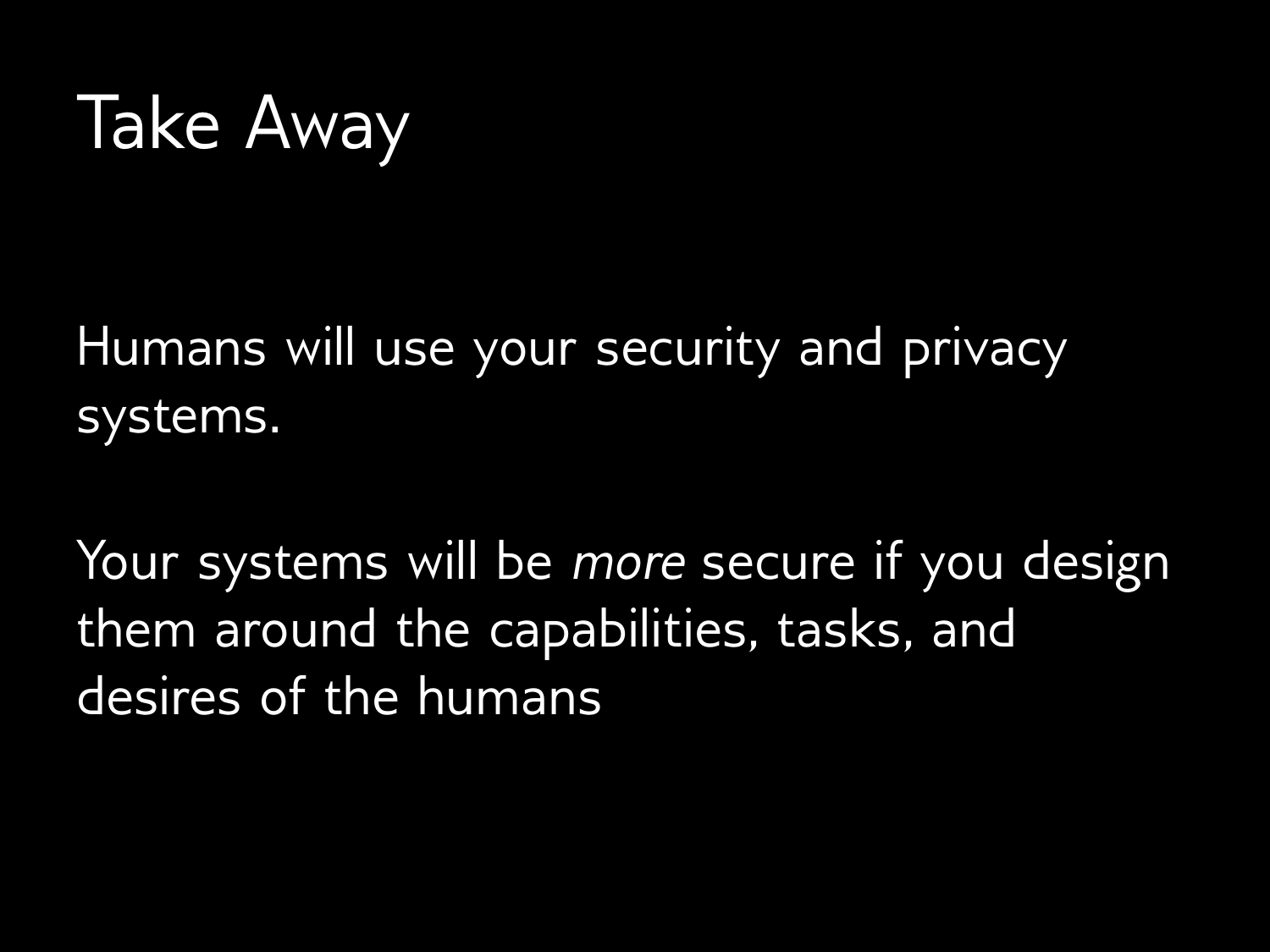

# Take Away
Humans will use your security and privacy systems.
Your systems will be more secure if you design them around the capabilities, tasks, and desires of the humans